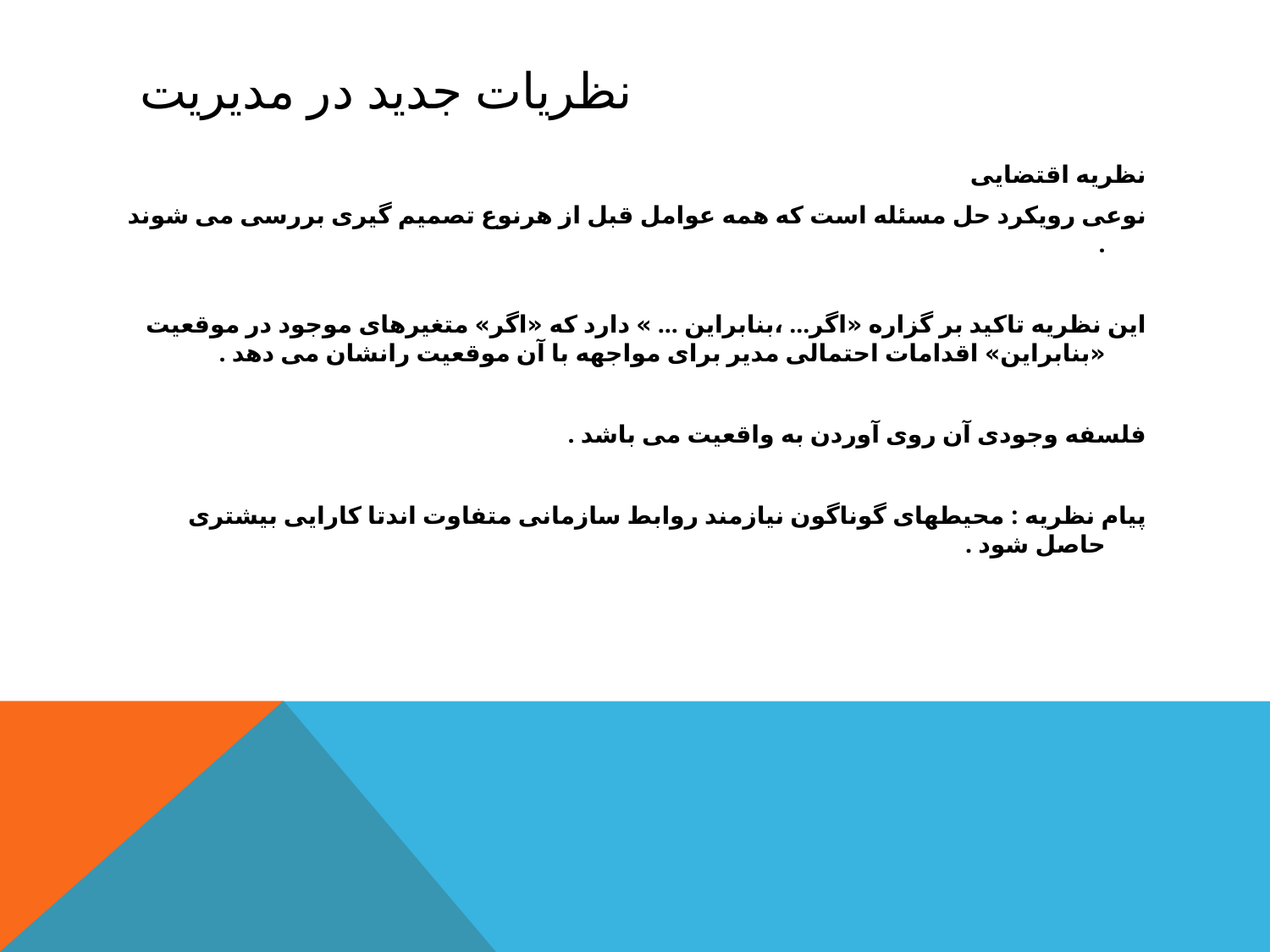

# نظریات جدید در مدیریت
نظریه اقتضایی
نوعی رویکرد حل مسئله است که همه عوامل قبل از هرنوع تصمیم گیری بررسی می شوند .

این نظریه تاکید بر گزاره «اگر... ،بنابراین ... » دارد که «اگر» متغیرهای موجود در موقعیت «بنابراین» اقدامات احتمالی مدیر برای مواجهه با آن موقعیت رانشان می دهد .

فلسفه وجودی آن روی آوردن به واقعیت می باشد .

پیام نظریه : محیطهای گوناگون نیازمند روابط سازمانی متفاوت اندتا کارایی بیشتری حاصل شود .